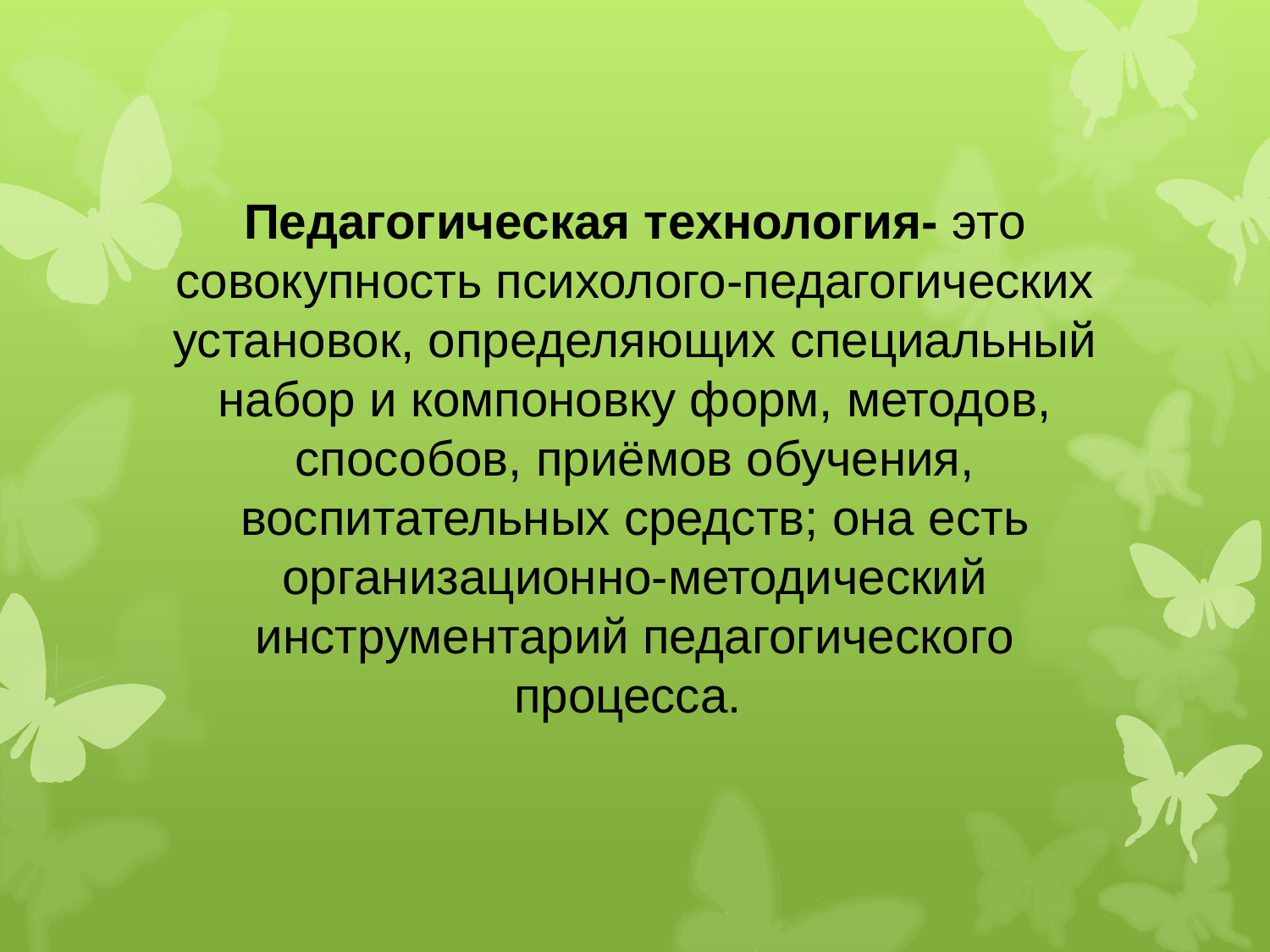

# Педагогическая технология- это совокупность психолого-педагогических установок, определяющих специальный набор и компоновку форм, методов, способов, приёмов обучения, воспитательных средств; она есть организационно-методический инструментарий педагогического процесса.